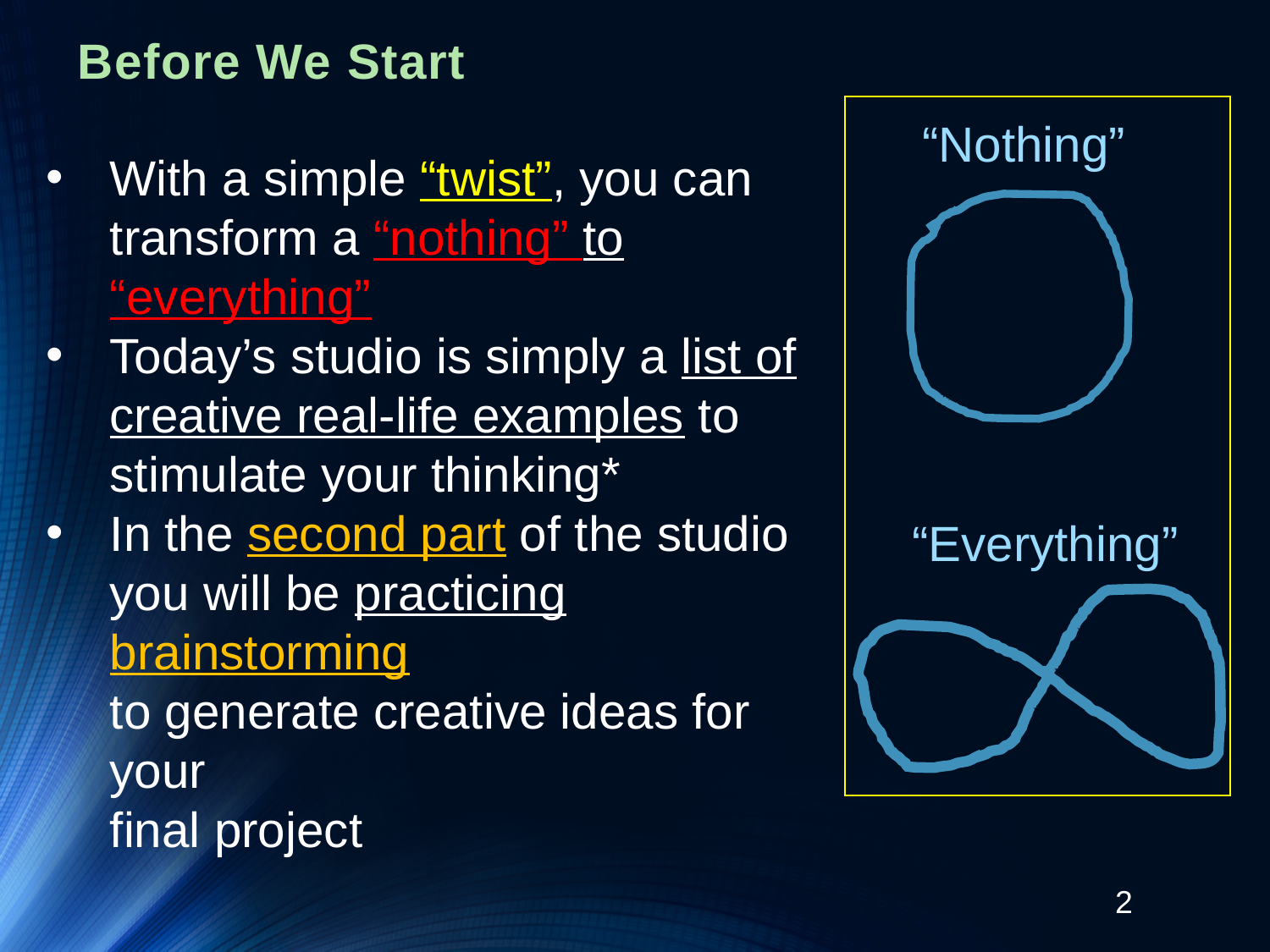

# Before We Start

“Nothing”

“Everything”
With a simple “twist”, you can
transform a “nothing” to “everything”
Today’s studio is simply a list of creative real-life examples to stimulate your thinking*
In the second part of the studio
you will be practicing brainstorming
to generate creative ideas for your
final project